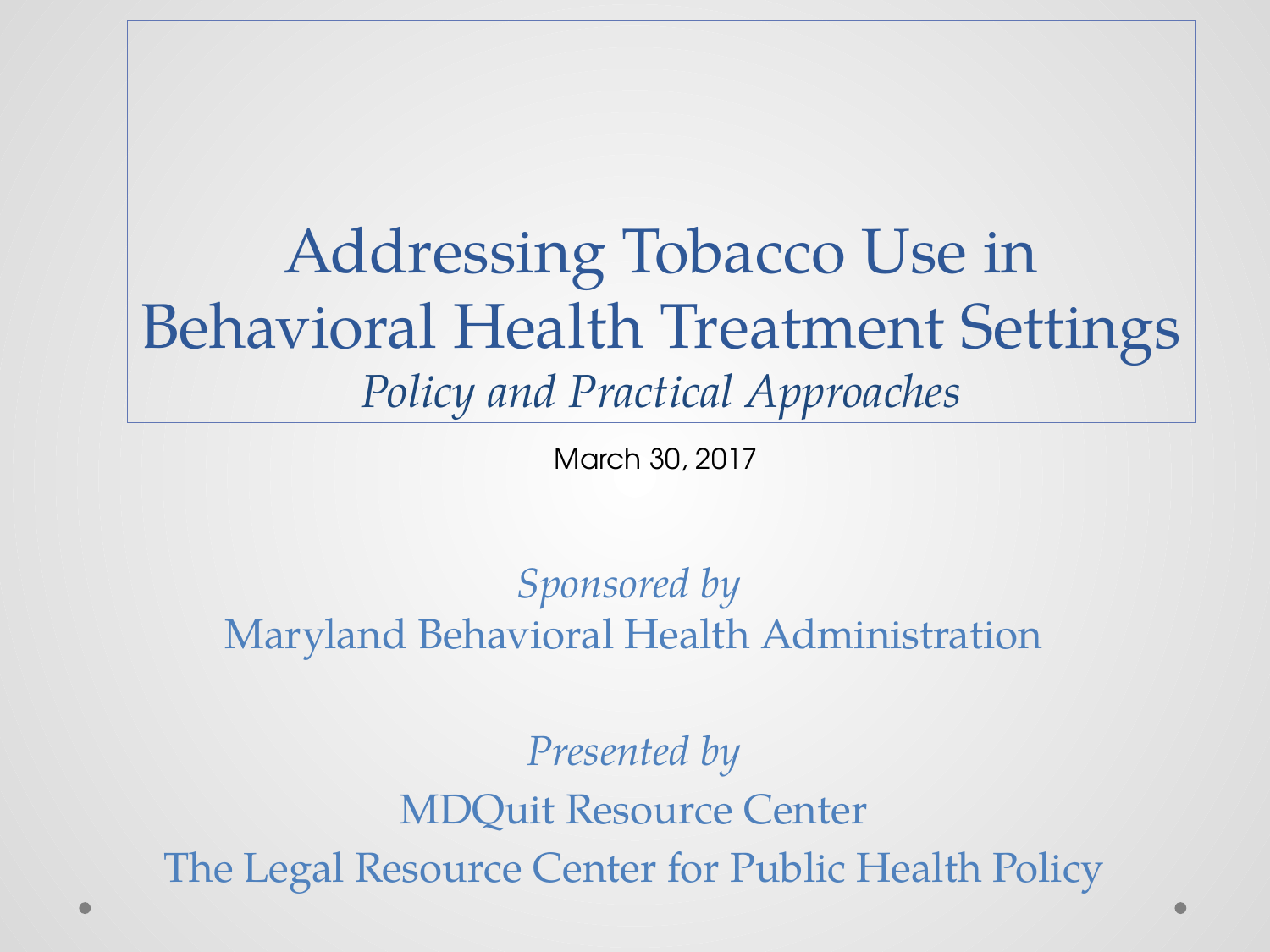

# Addressing Tobacco Use in Behavioral Health Treatment Settings Policy and Practical Approaches
March 30, 2017
Sponsored by 
Maryland Behavioral Health Administration

Presented by
MDQuit Resource Center
The Legal Resource Center for Public Health Policy